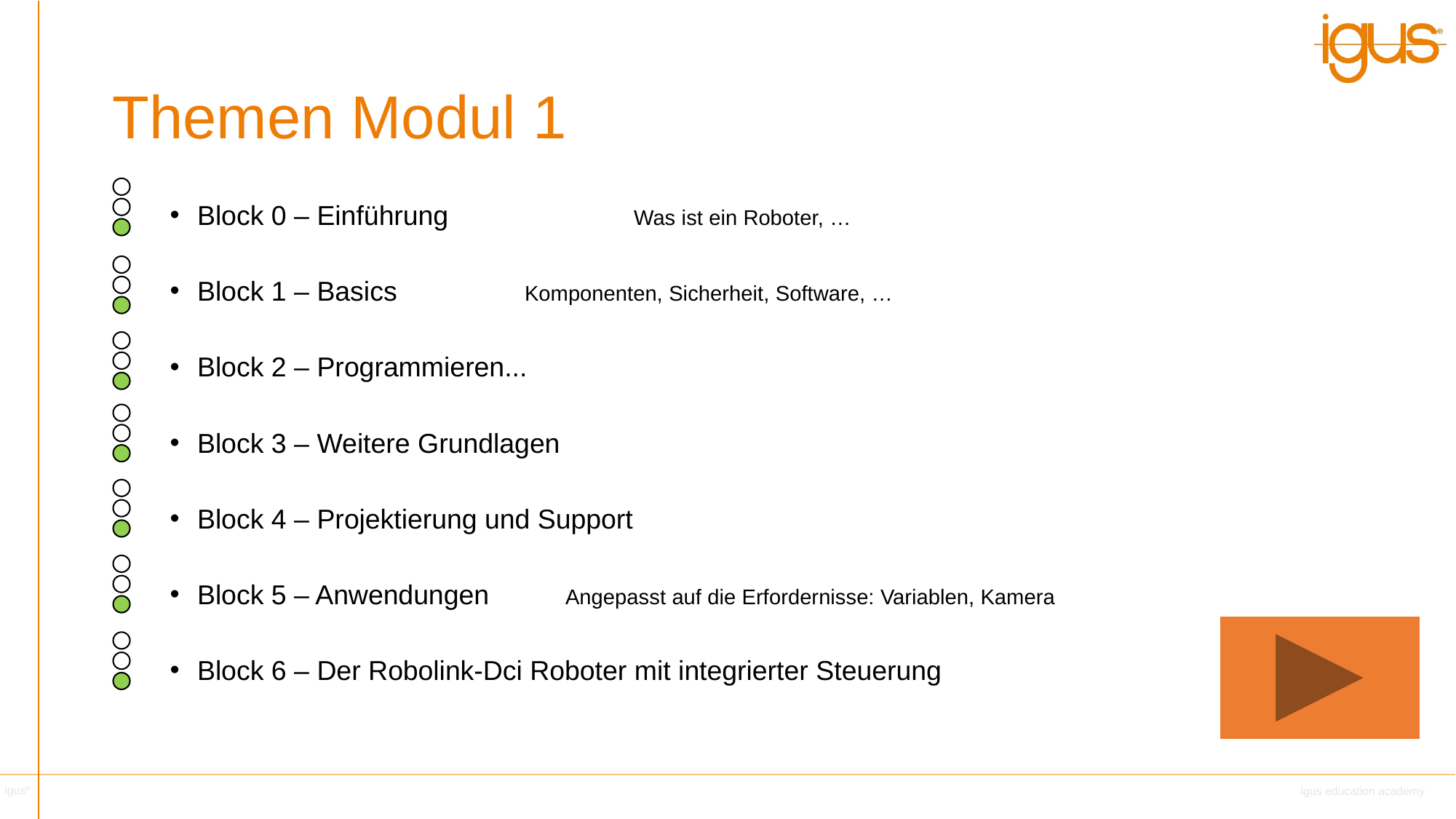

Themen Modul 1
Block 0 – Einführung		Was ist ein Roboter, …
Block 1 – Basics 		Komponenten, Sicherheit, Software, …
Block 2 – Programmieren...
Block 3 – Weitere Grundlagen
Block 4 – Projektierung und Support
Block 5 – Anwendungen          Angepasst auf die Erfordernisse: Variablen, Kamera
Block 6 – Der Robolink-Dci Roboter mit integrierter Steuerung